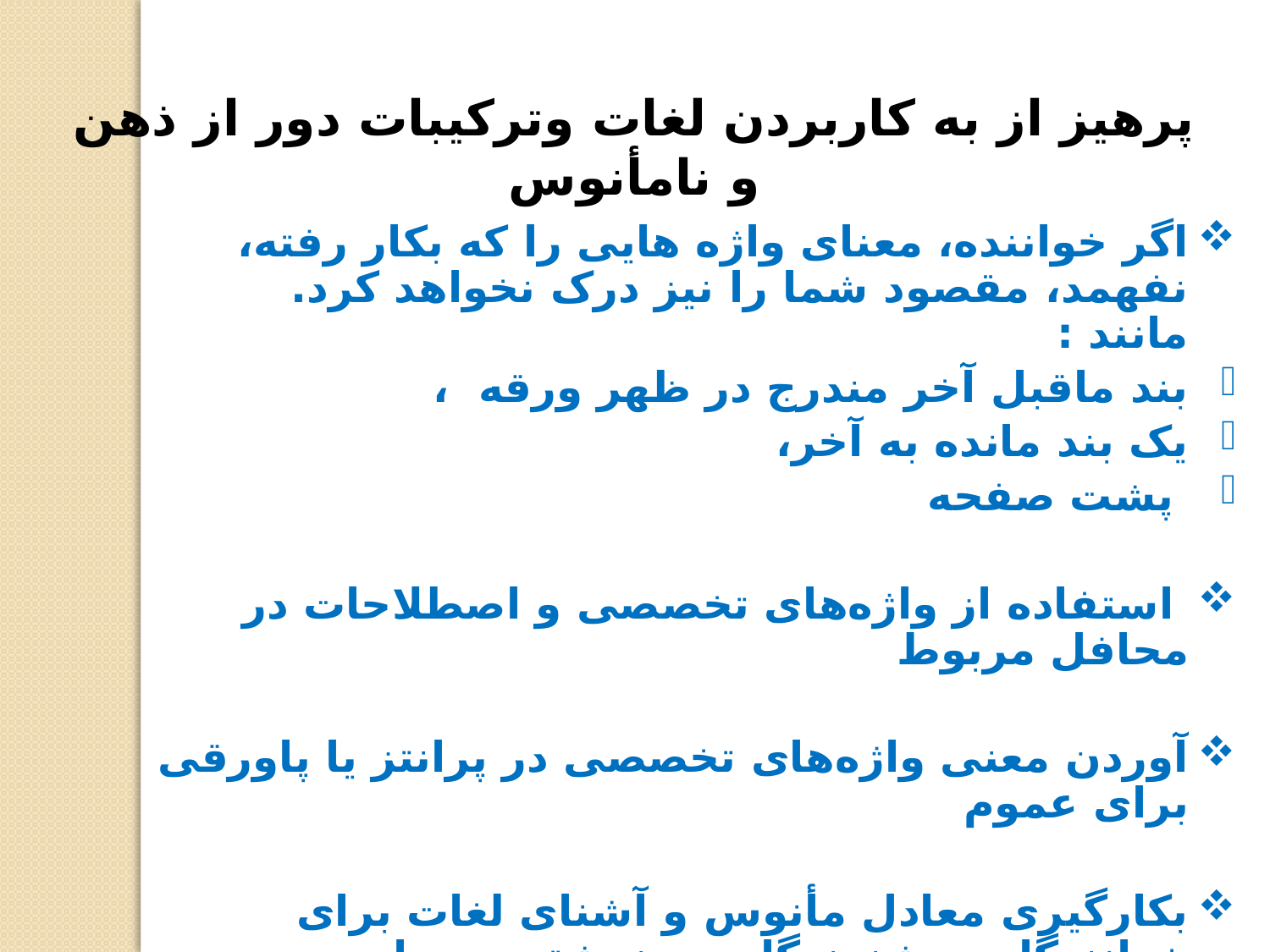

پرهیز از به کاربردن لغات وترکیبات دور از ذهن و نامأنوس
اگر خواننده، معنای واژه هایی را که بکار رفته، نفهمد، مقصود شما را نیز درک نخواهد کرد. مانند :
بند ماقبل آخر مندرج در ظهر ورقه  ،
یک بند مانده به آخر،
 پشت صفحه

 استفاده از واژه‌های تخصصی و اصطلاحات در محافل مربوط

آوردن معنی واژه‌های تخصصی در پرانتز یا پاورقی برای عموم

بکارگیری معادل مأنوس و آشنای لغات برای خوانندگان و شنوندگان در نوشته و محاوره